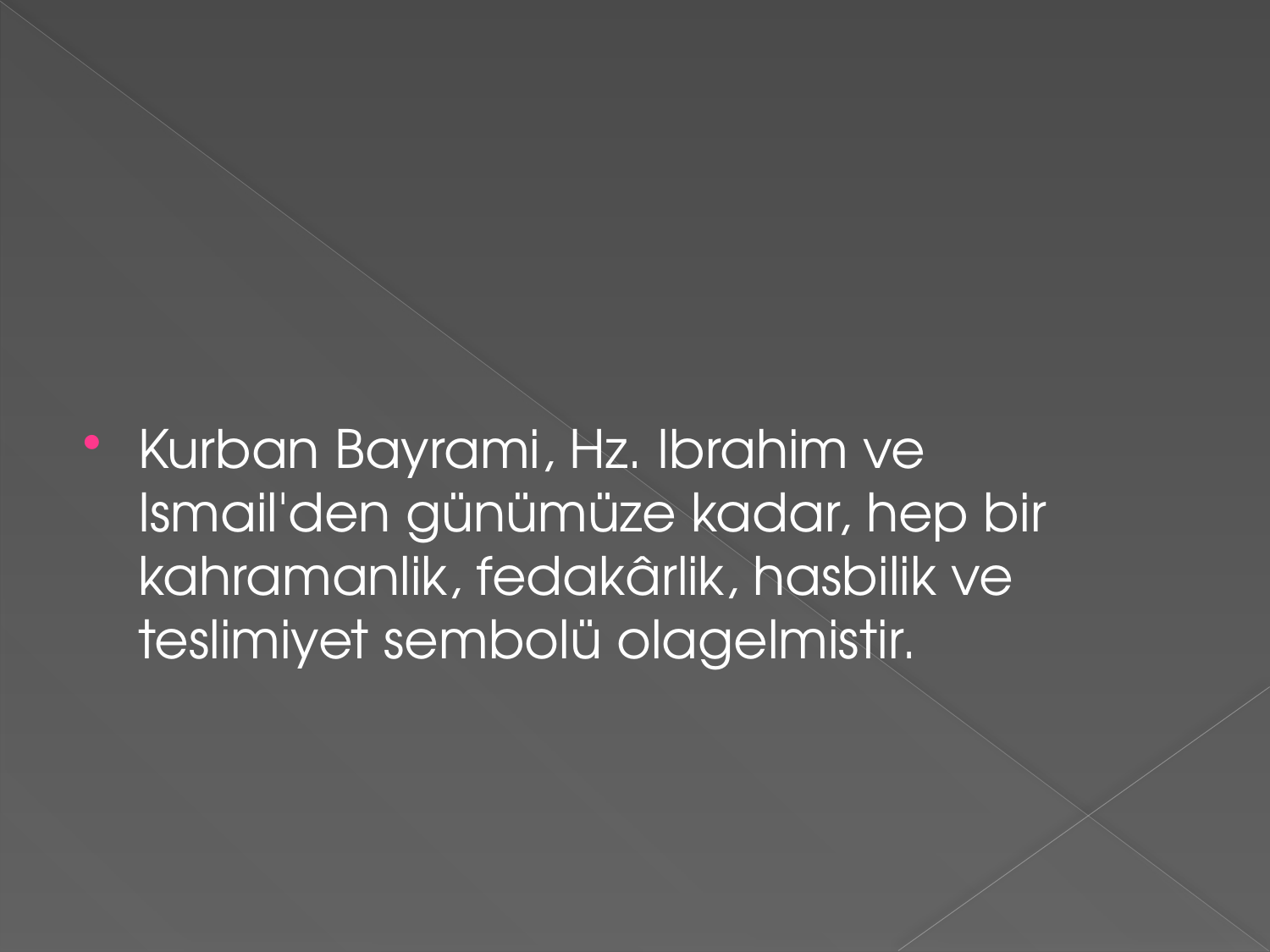

#

Kurban Bayrami, Hz. Ibrahim ve Ismail'den günümüze kadar, hep bir kahramanlik, fedakârlik, hasbilik ve teslimiyet sembolü olagelmistir.